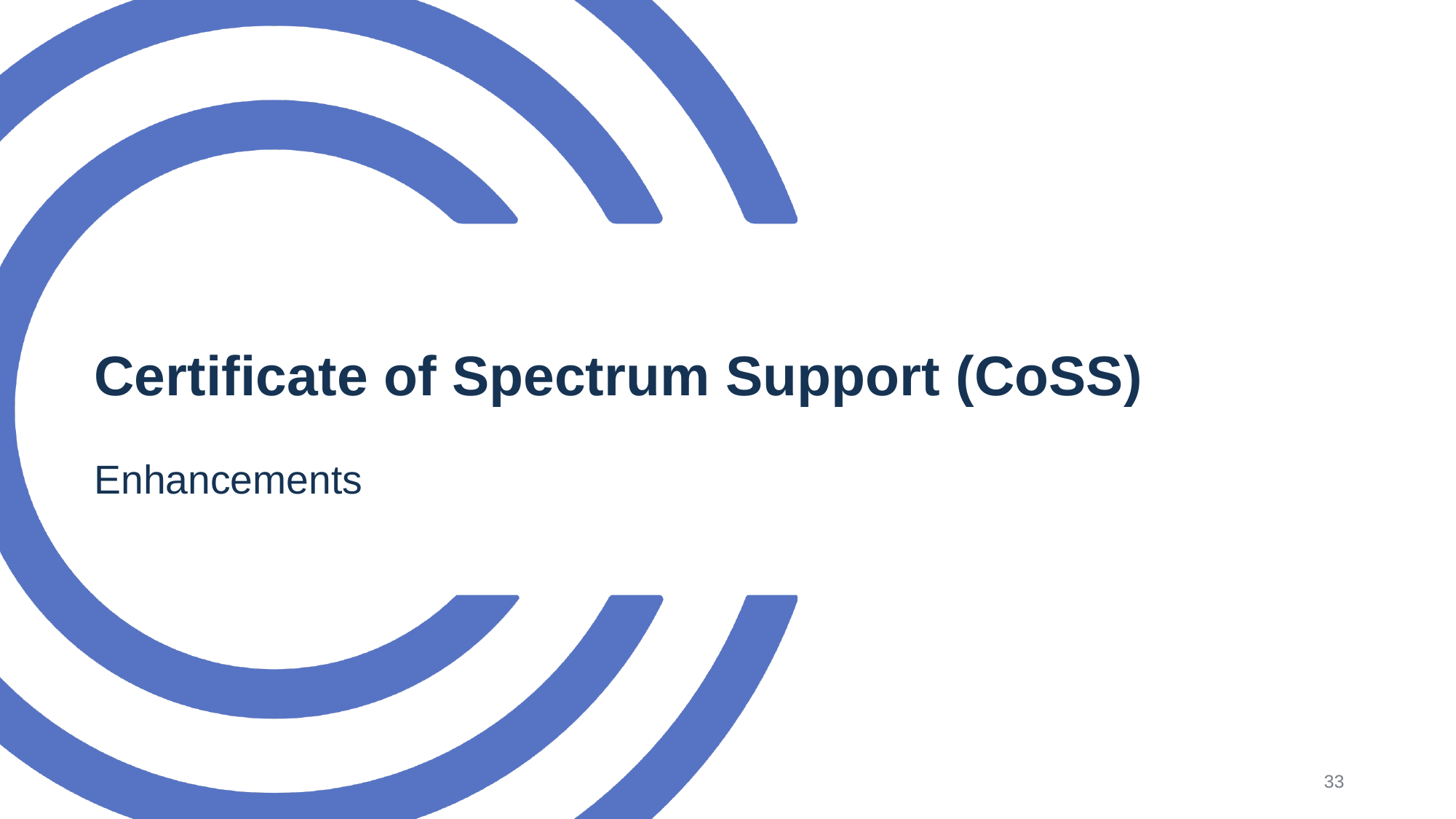

# Certificate of Spectrum Support (CoSS)
Enhancements
33